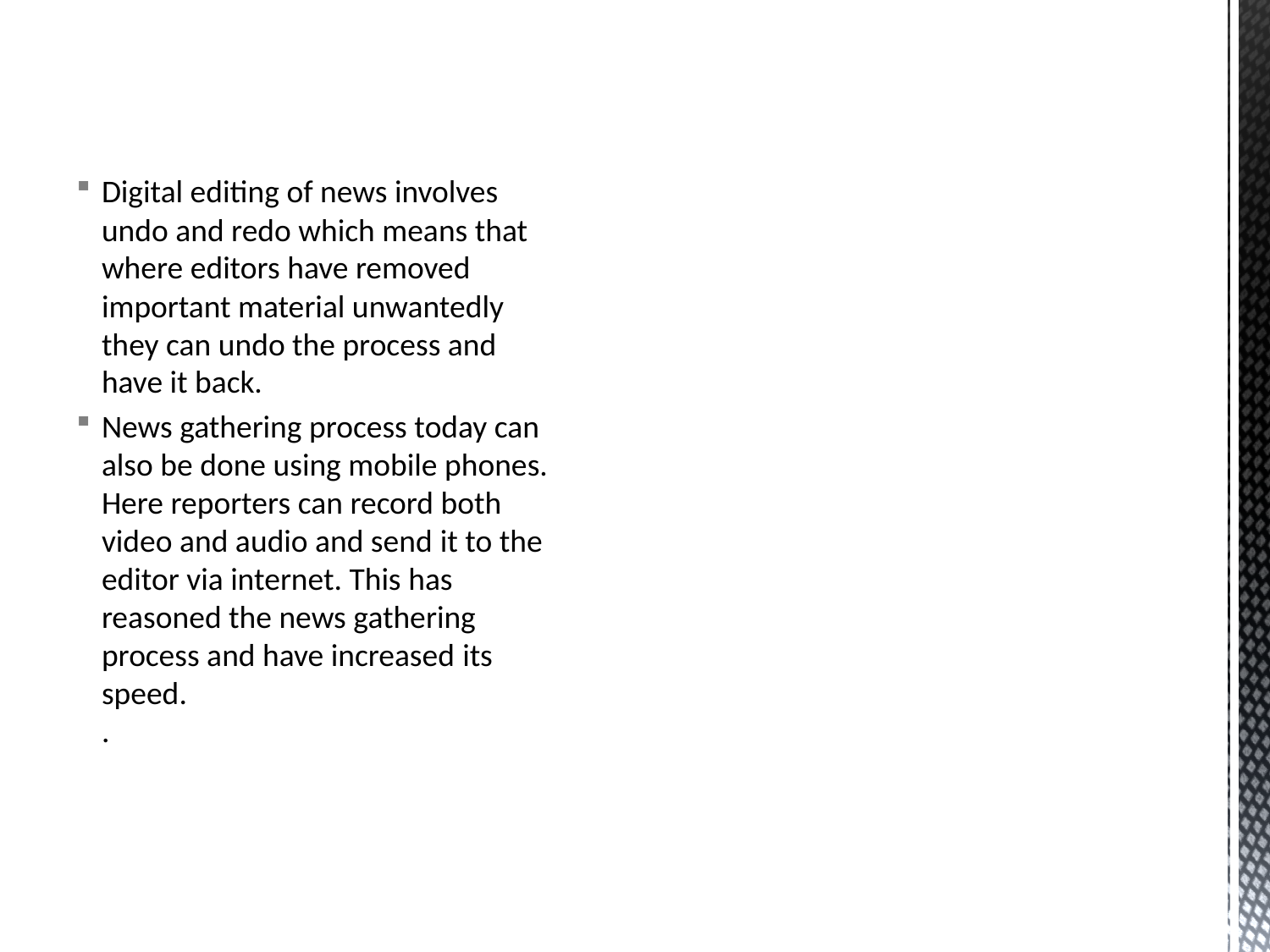

Digital editing of news involves undo and redo which means that where editors have removed important material unwantedly they can undo the process and have it back.
News gathering process today can also be done using mobile phones. Here reporters can record both video and audio and send it to the editor via internet. This has reasoned the news gathering process and have increased its speed.
.
#